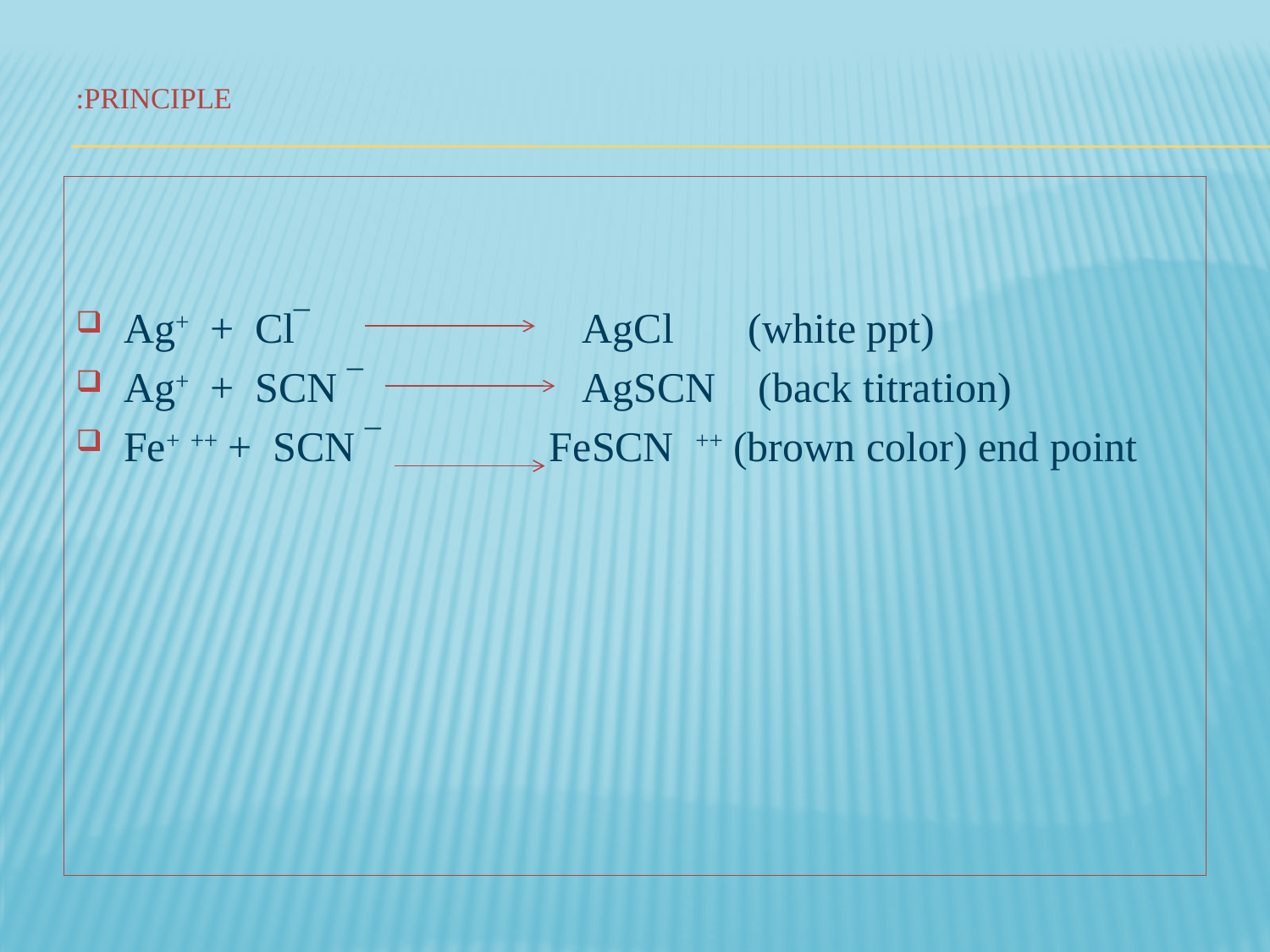

# Principle:

Ag+  +  Cl‾                          AgCl       (white ppt)
Ag+  +  SCN ‾                     AgSCN    (back titration)
Fe+ ++ +  SCN ‾                FeSCN  ++ (brown color) end point